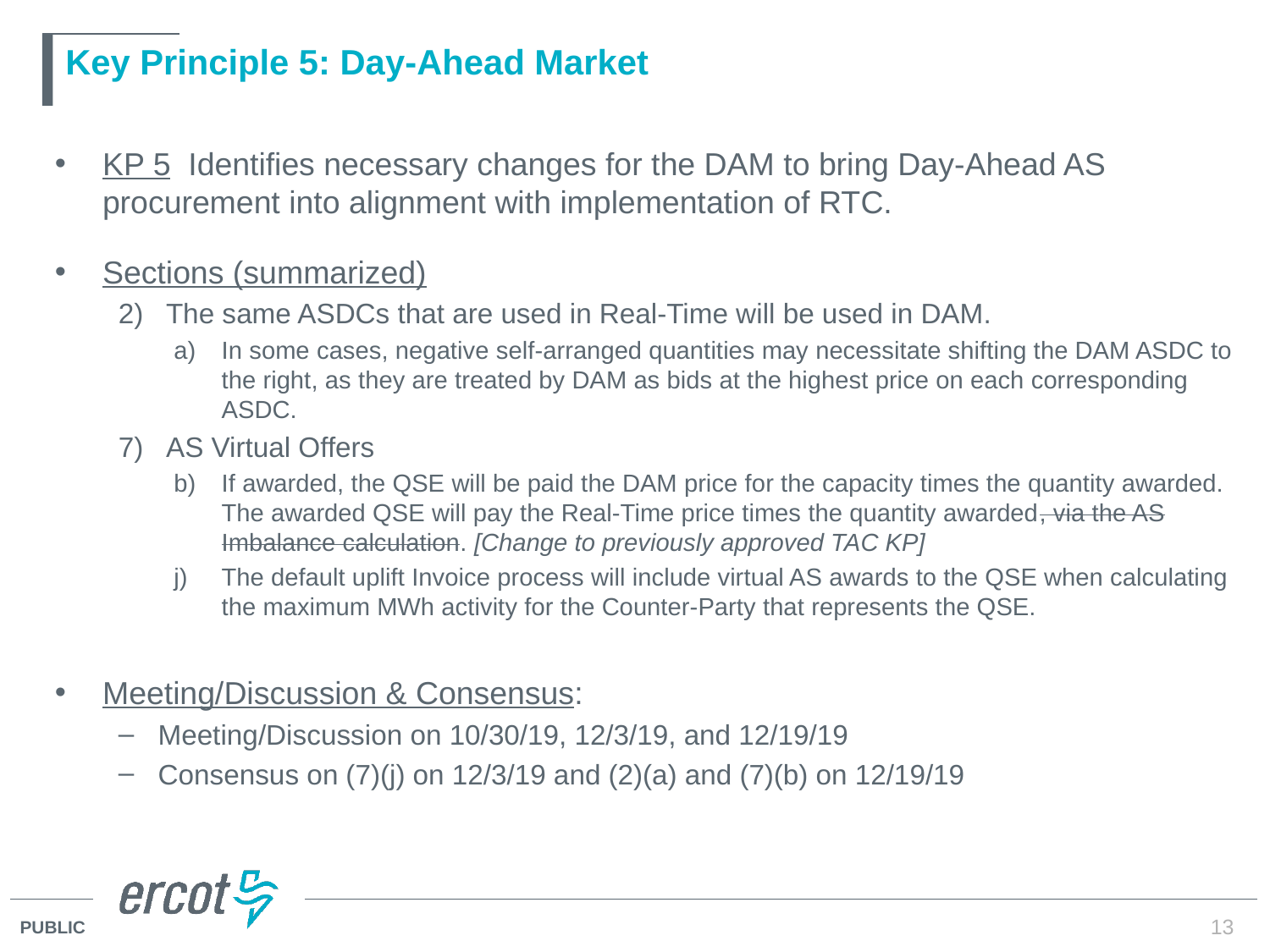

# Key Principle 5: Day-Ahead Market
KP 5  Identifies necessary changes for the DAM to bring Day-Ahead AS procurement into alignment with implementation of RTC.

Sections (summarized)
The same ASDCs that are used in Real-Time will be used in DAM.
In some cases, negative self-arranged quantities may necessitate shifting the DAM ASDC to the right, as they are treated by DAM as bids at the highest price on each corresponding ASDC.
AS Virtual Offers
If awarded, the QSE will be paid the DAM price for the capacity times the quantity awarded.  The awarded QSE will pay the Real-Time price times the quantity awarded, via the AS Imbalance calculation. [Change to previously approved TAC KP]
The default uplift Invoice process will include virtual AS awards to the QSE when calculating the maximum MWh activity for the Counter-Party that represents the QSE.

Meeting/Discussion & Consensus:
Meeting/Discussion on 10/30/19, 12/3/19, and 12/19/19
Consensus on (7)(j) on 12/3/19 and (2)(a) and (7)(b) on 12/19/19
13